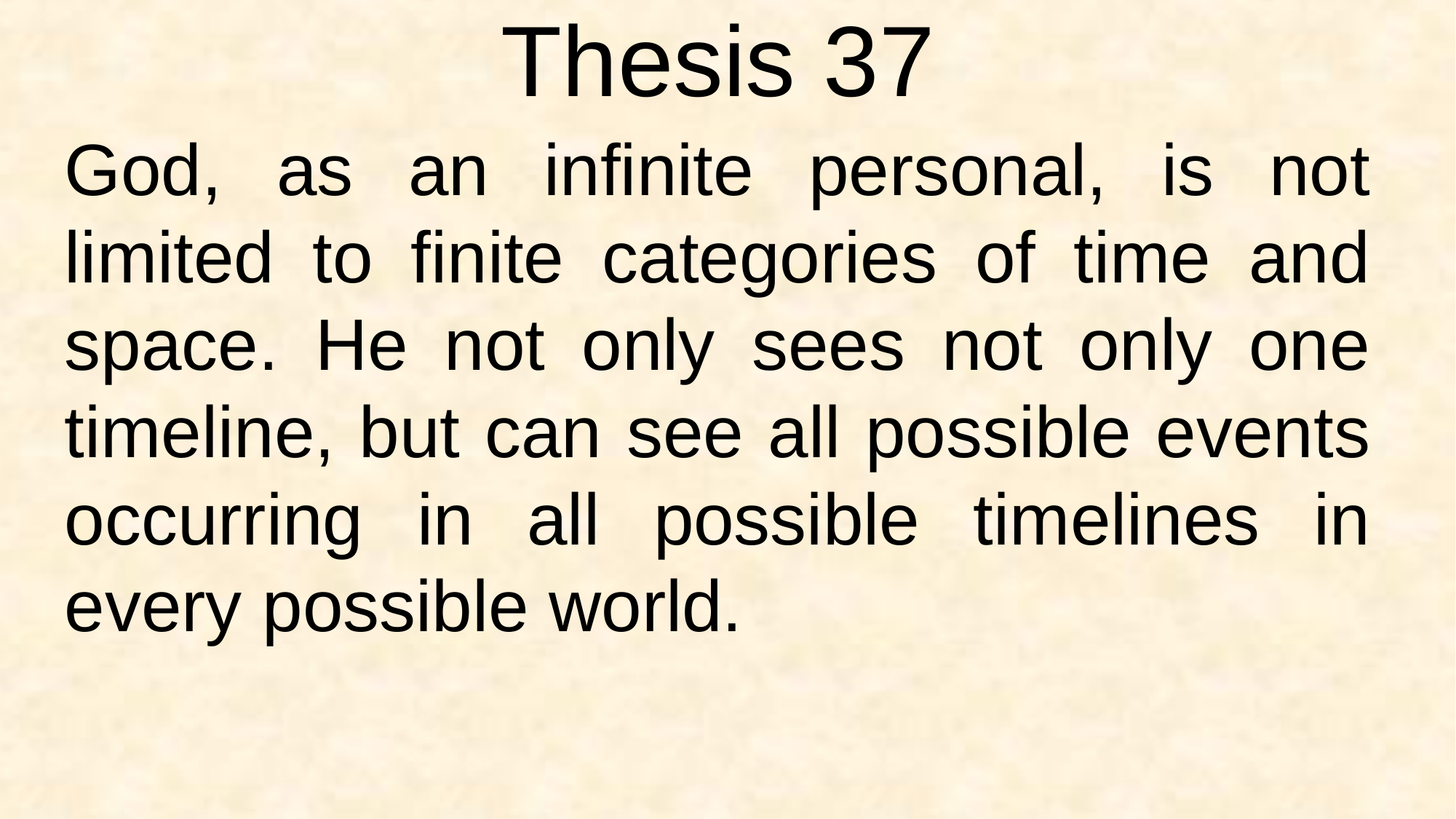

Thesis 37
God, as an infinite personal, is not limited to finite categories of time and space. He not only sees not only one timeline, but can see all possible events occurring in all possible timelines in every possible world.